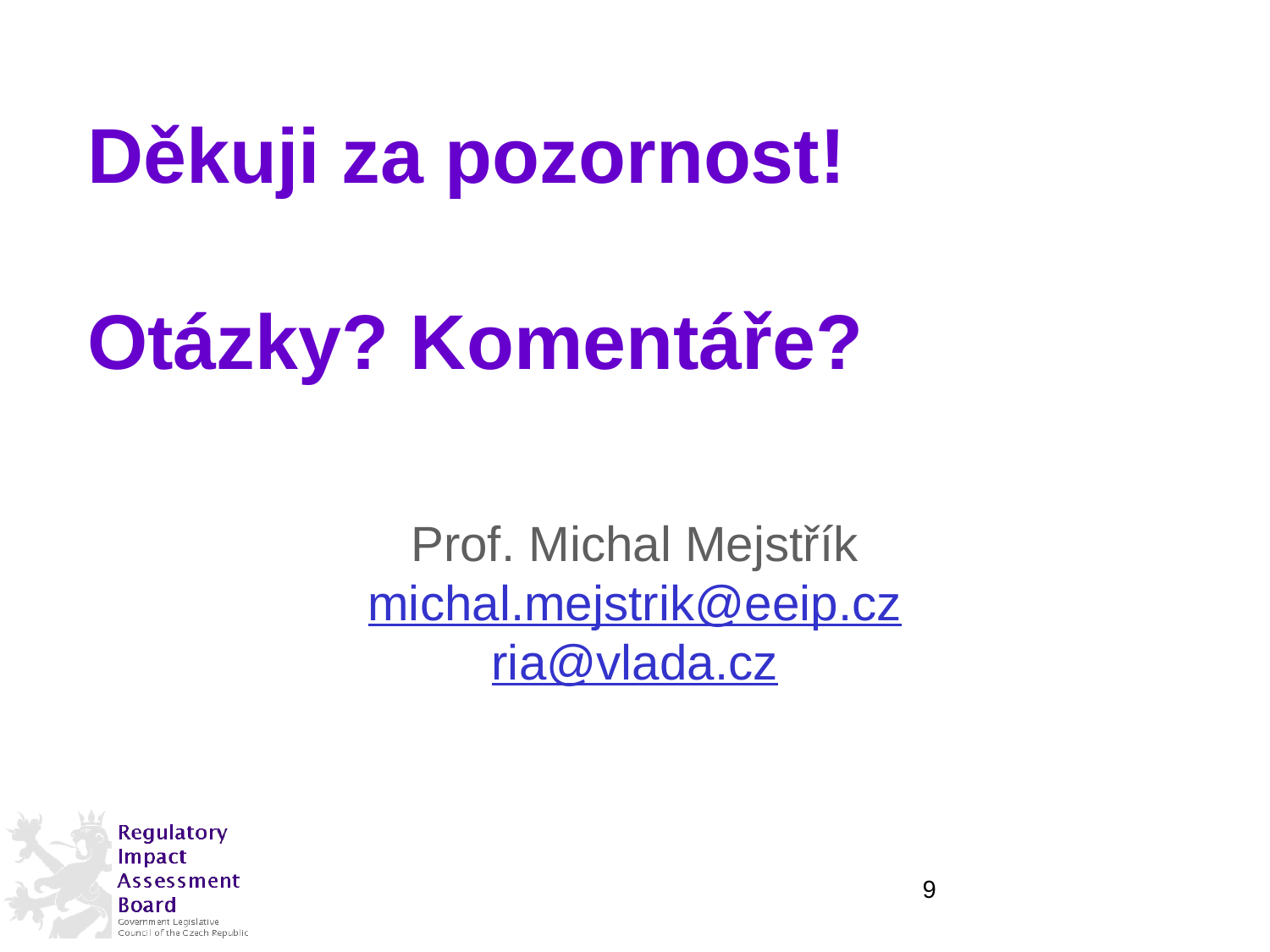

Děkuji za pozornost!

Otázky? Komentáře?
Prof. Michal Mejstřík
michal.mejstrik@eeip.cz
ria@vlada.cz

9